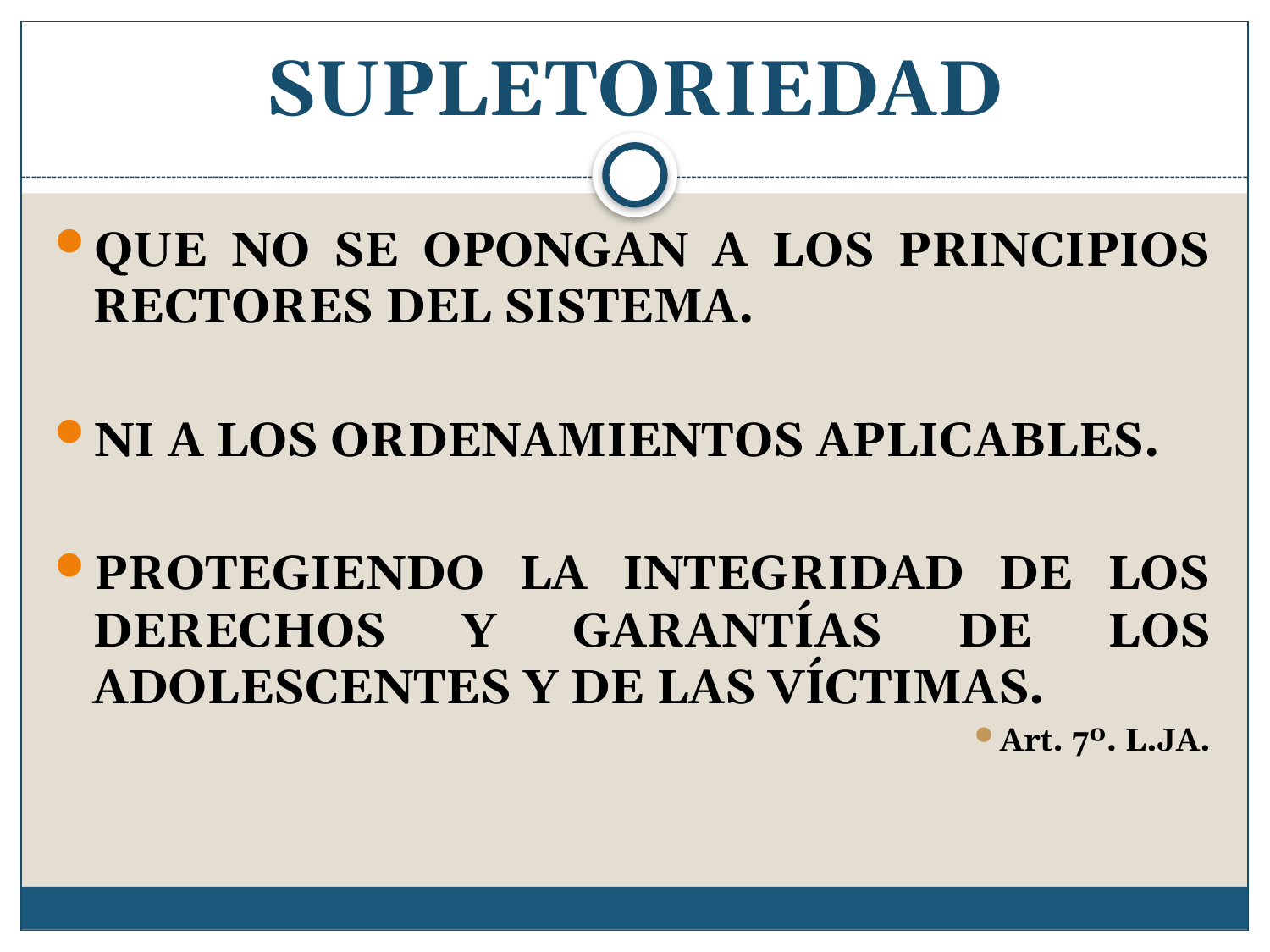

# SUPLETORIEDAD
QUE NO SE OPONGAN A LOS PRINCIPIOS RECTORES DEL SISTEMA.

NI A LOS ORDENAMIENTOS APLICABLES.

PROTEGIENDO LA INTEGRIDAD DE LOS DERECHOS Y GARANTÍAS DE LOS ADOLESCENTES Y DE LAS VÍCTIMAS.
Art. 7º. L.JA.